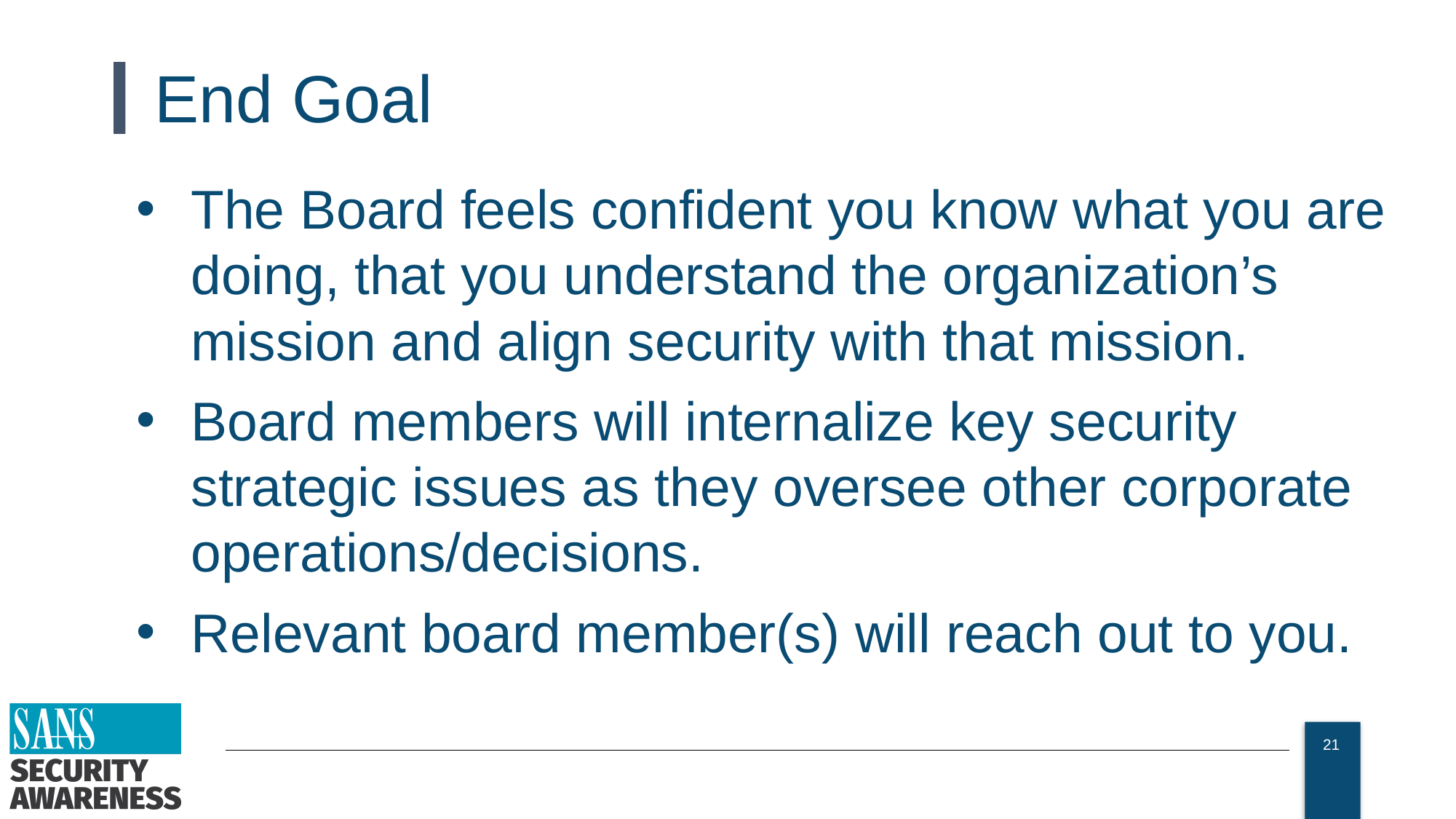

# End Goal
The Board feels confident you know what you are doing, that you understand the organization’s mission and align security with that mission.
Board members will internalize key security strategic issues as they oversee other corporate operations/decisions.
Relevant board member(s) will reach out to you.